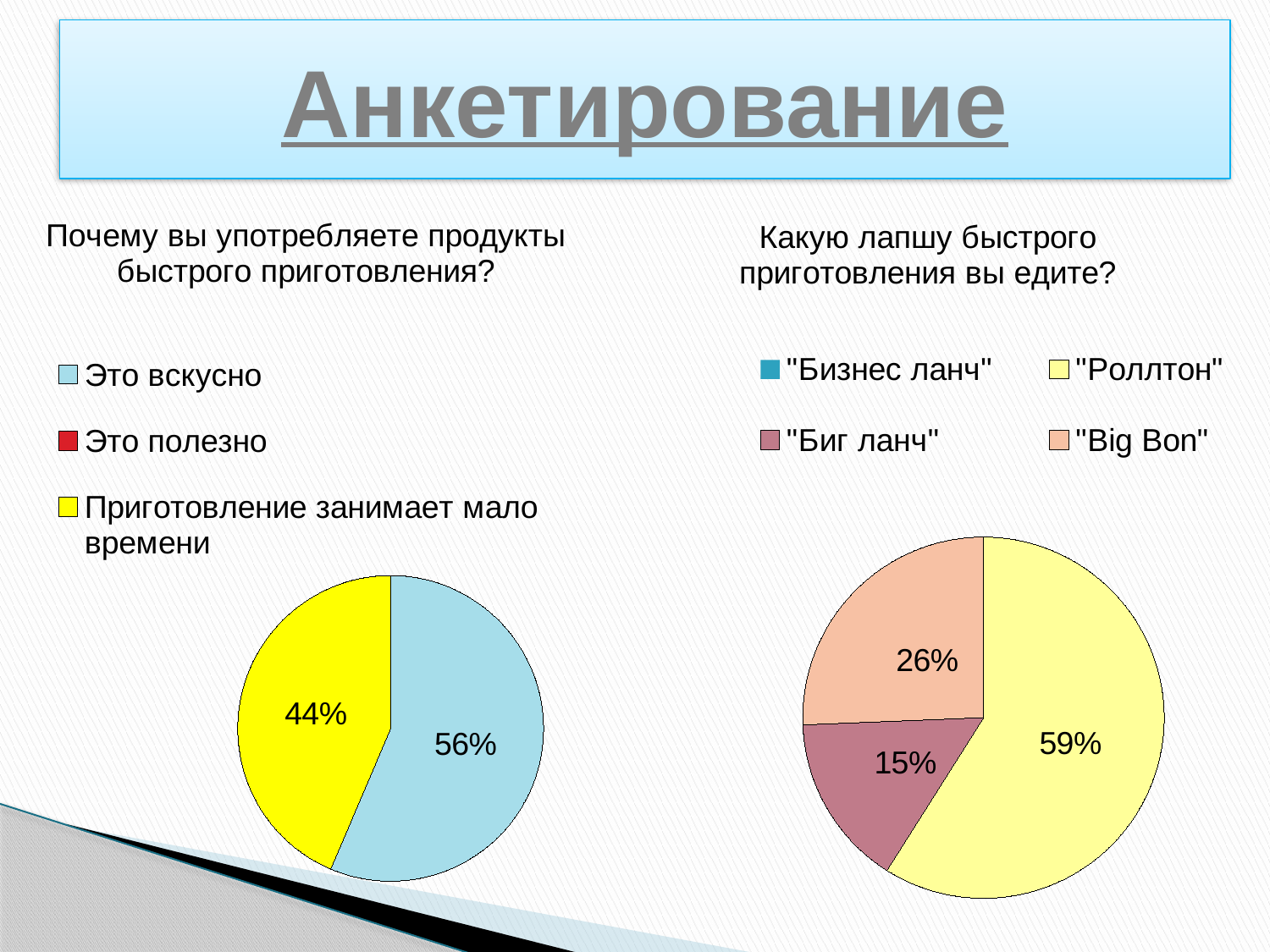

Анкетирование

### Chart:

| Category | Какую лапшу быстрого приготовления вы едите? |
|---|---|
| "Бизнес ланч" | 0.0 |
| "Роллтон" | 23.0 |
| "Биг ланч" | 6.0 |
| "Big Bon" | 10.0 |

### Chart: Почему вы употребляете продукты быстрого приготовления?

| Category | Продажи |
|---|---|
| Это вскусно | 22.0 |
| Это полезно | 0.0 |
| Приготовление занимает мало времени | 17.0 |